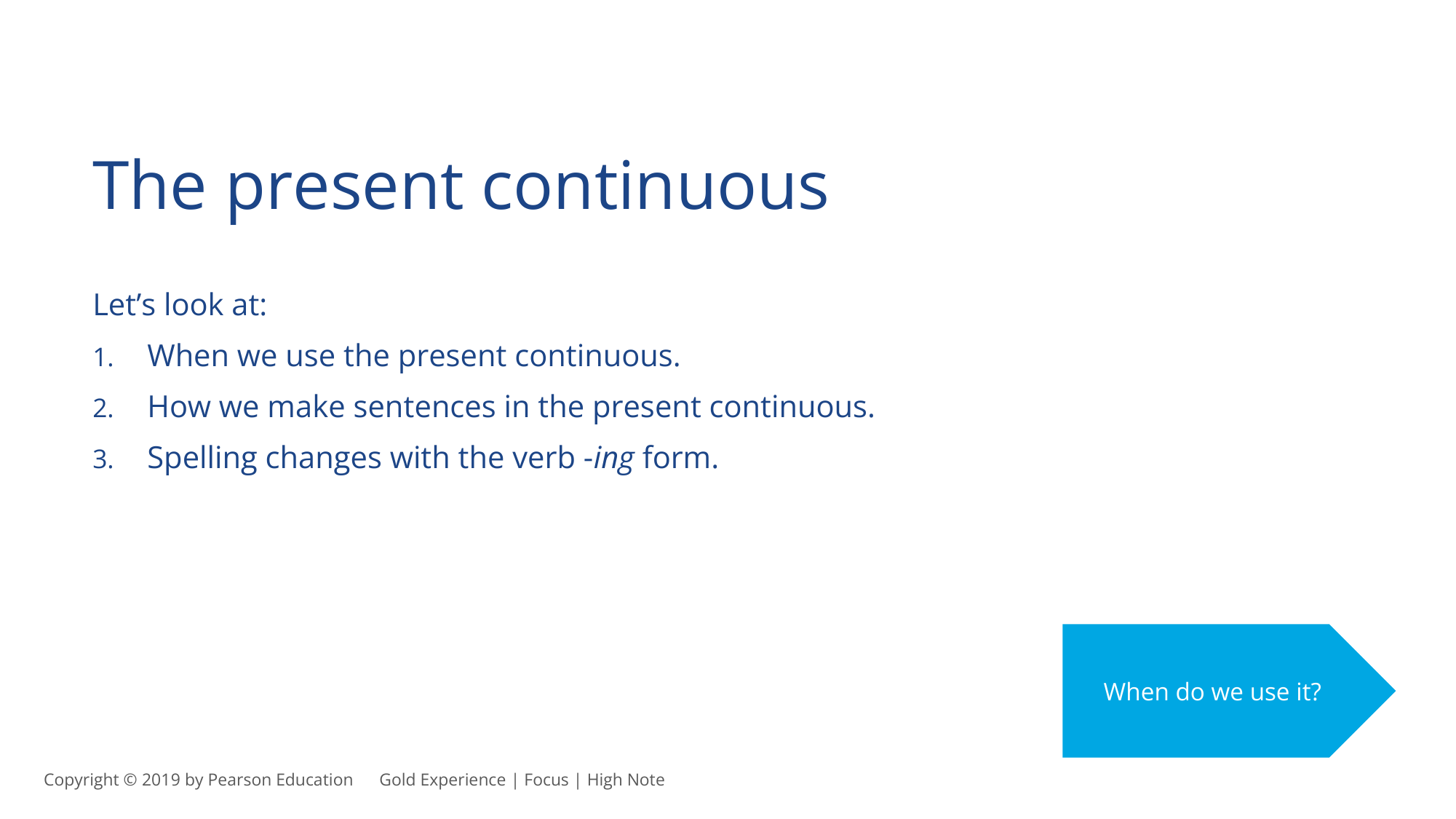

The present continuous
Let’s look at:
When we use the present continuous.
How we make sentences in the present continuous.
Spelling changes with the verb -ing form.
When do we use it?
Copyright © 2019 by Pearson Education      Gold Experience | Focus | High Note